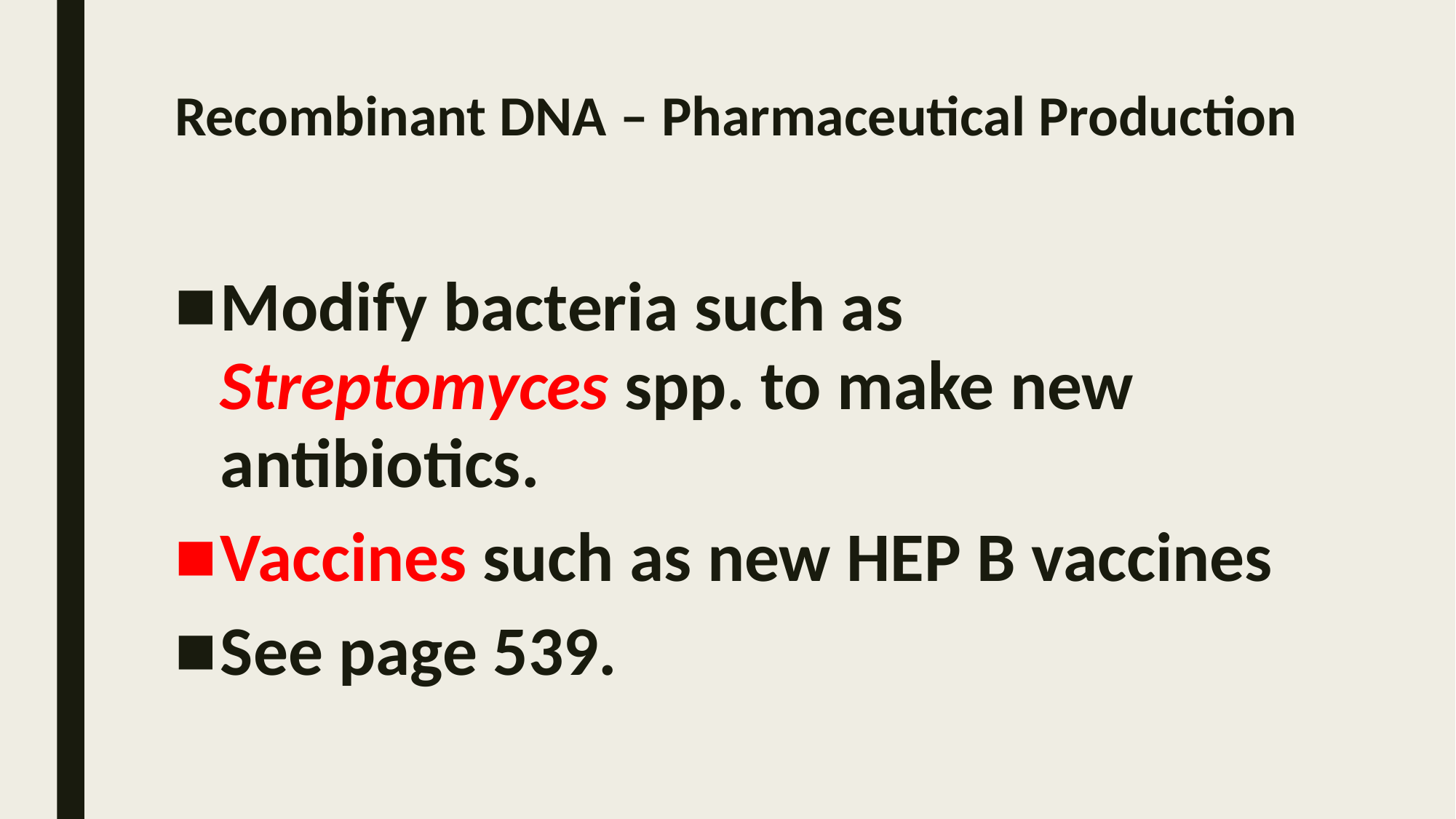

# Recombinant DNA – Pharmaceutical Production
Modify bacteria such as Streptomyces spp. to make new antibiotics.
Vaccines such as new HEP B vaccines
See page 539.